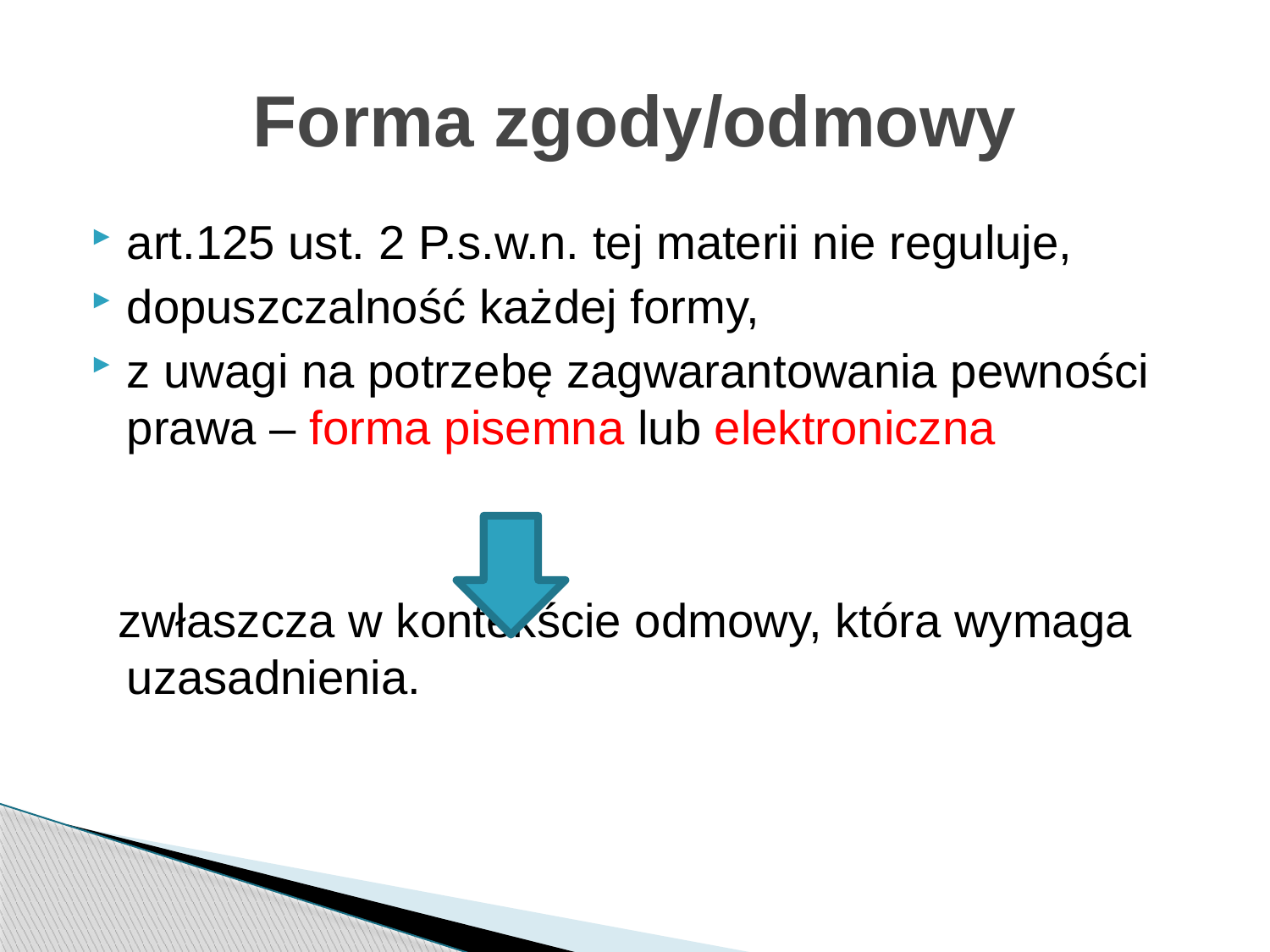

# Forma zgody/odmowy
art.125 ust. 2 P.s.w.n. tej materii nie reguluje,
dopuszczalność każdej formy,
z uwagi na potrzebę zagwarantowania pewności prawa – forma pisemna lub elektroniczna

  zwłaszcza w kontekście odmowy, która wymaga uzasadnienia.